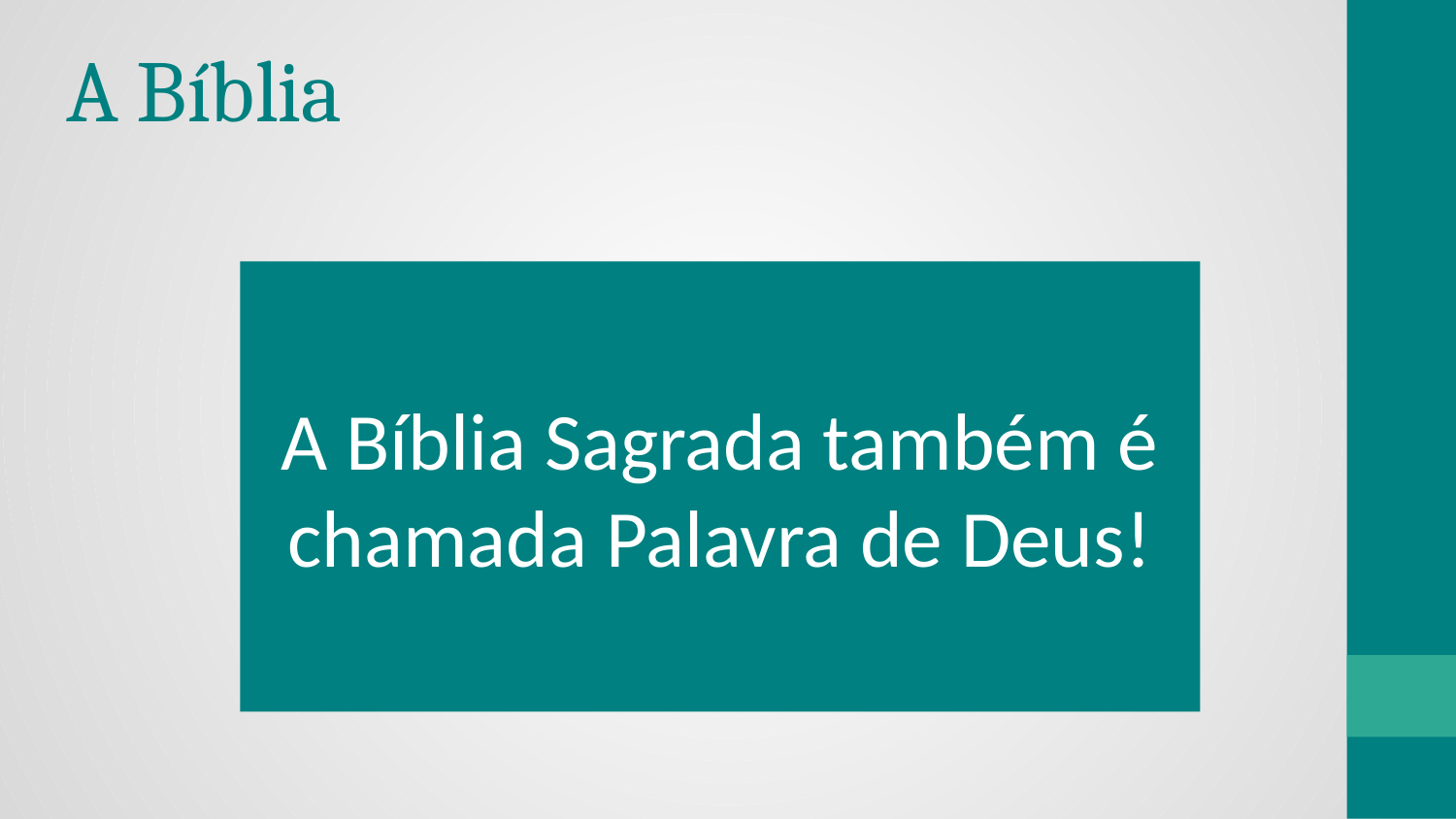

# A Bíblia

A Bíblia Sagrada também é chamada Palavra de Deus!